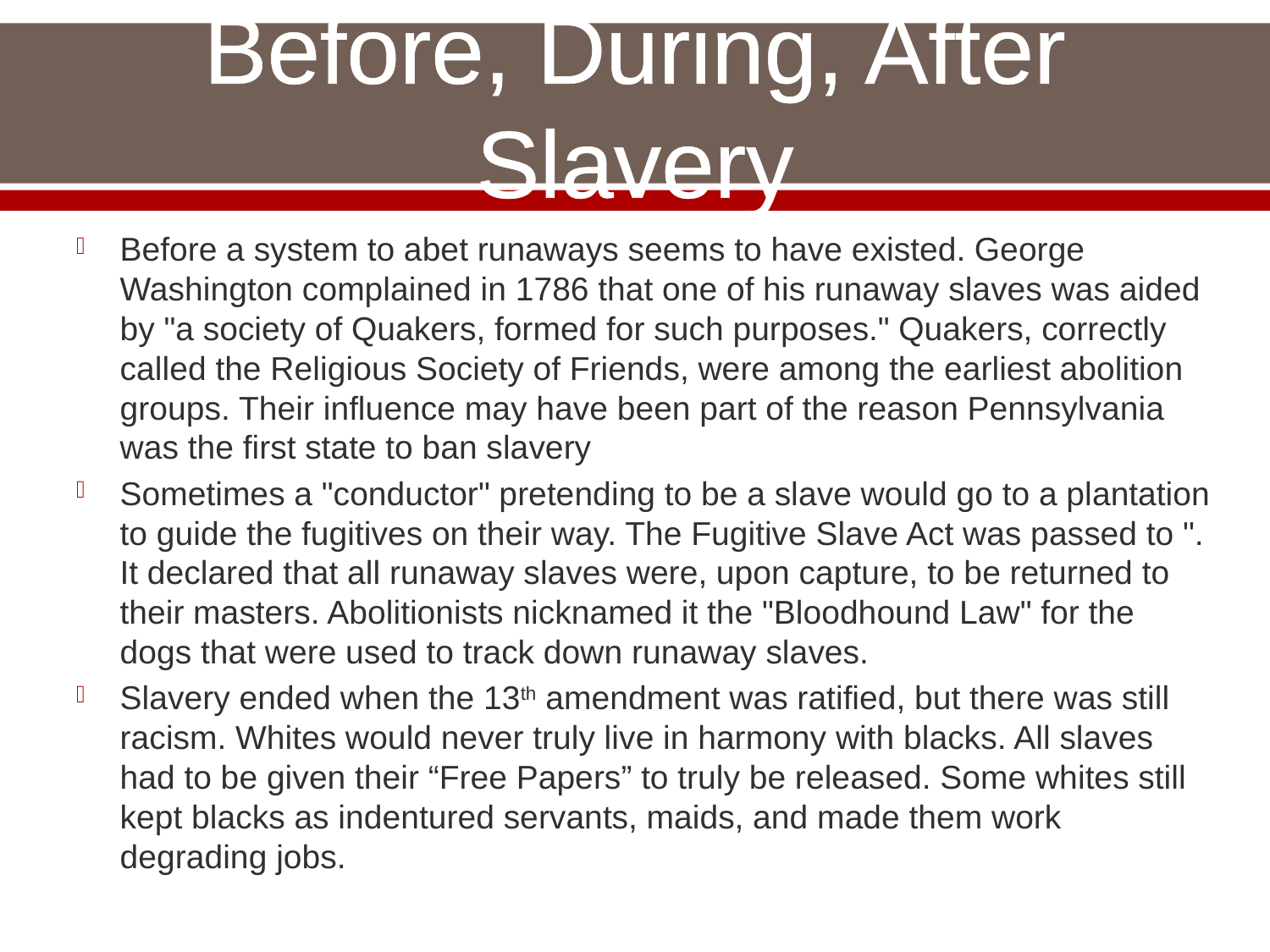

# Before, During, After Slavery
Before a system to abet runaways seems to have existed. George Washington complained in 1786 that one of his runaway slaves was aided by "a society of Quakers, formed for such purposes." Quakers, correctly called the Religious Society of Friends, were among the earliest abolition groups. Their influence may have been part of the reason Pennsylvania was the first state to ban slavery
Sometimes a "conductor" pretending to be a slave would go to a plantation to guide the fugitives on their way. The Fugitive Slave Act was passed to ". It declared that all runaway slaves were, upon capture, to be returned to their masters. Abolitionists nicknamed it the "Bloodhound Law" for the dogs that were used to track down runaway slaves.
Slavery ended when the 13th amendment was ratified, but there was still racism. Whites would never truly live in harmony with blacks. All slaves had to be given their “Free Papers” to truly be released. Some whites still kept blacks as indentured servants, maids, and made them work degrading jobs.